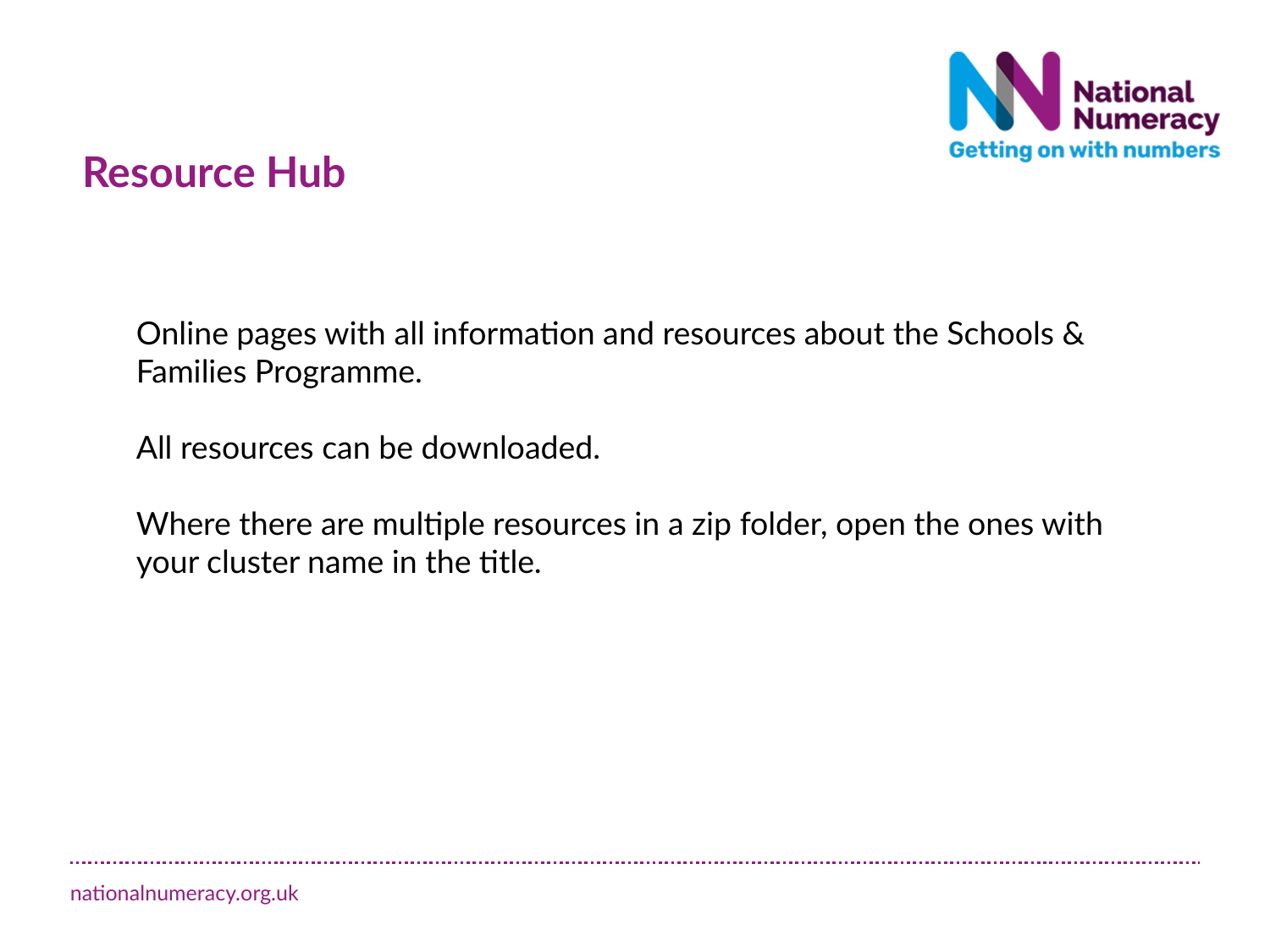

Resource Hub
Online pages with all information and resources about the Schools & Families Programme.

All resources can be downloaded.

Where there are multiple resources in a zip folder, open the ones with your cluster name in the title.